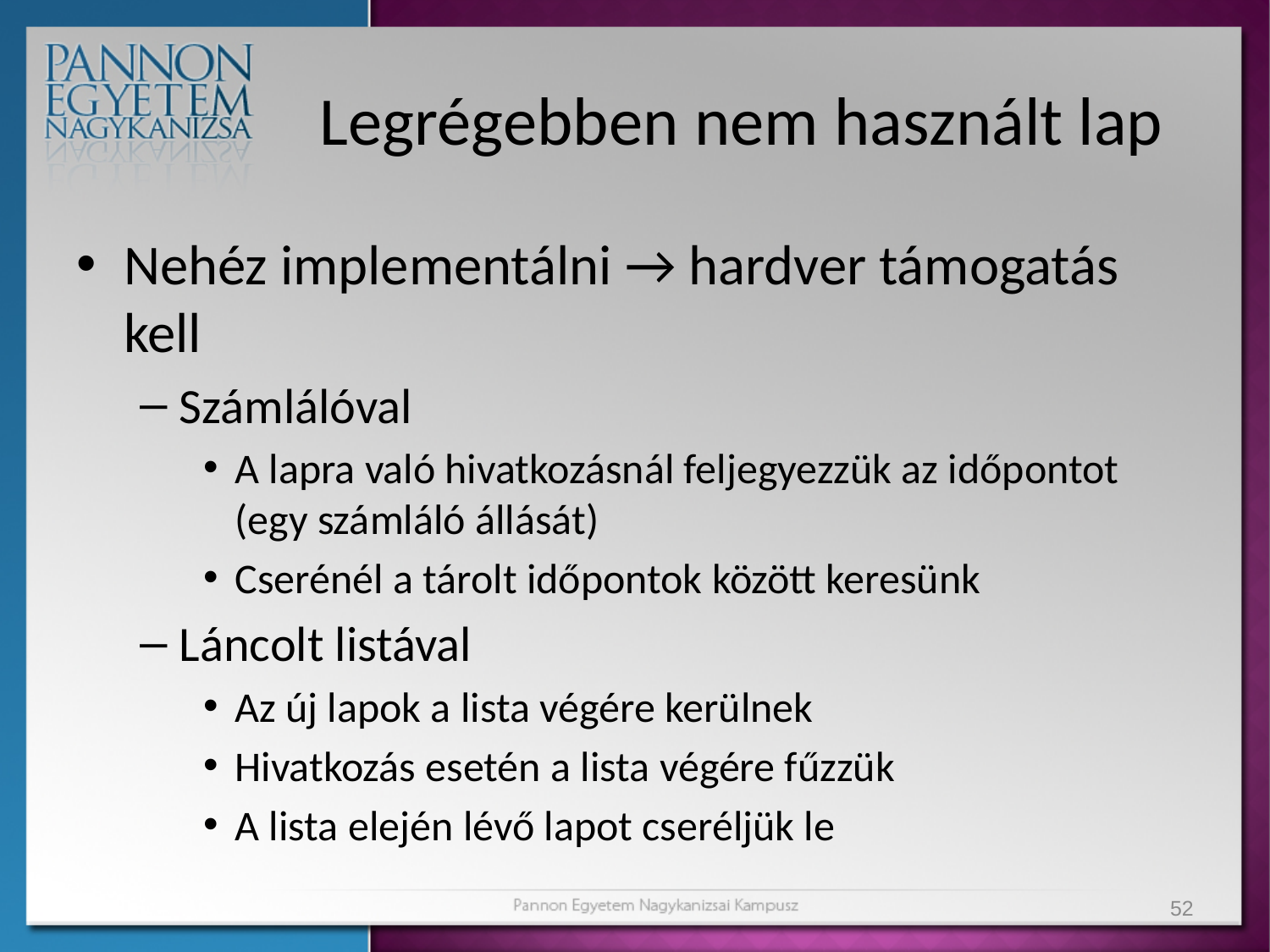

# Legrégebben nem használt lap
Nehéz implementálni → hardver támogatás kell
Számlálóval
A lapra való hivatkozásnál feljegyezzük az időpontot (egy számláló állását)
Cserénél a tárolt időpontok között keresünk
Láncolt listával
Az új lapok a lista végére kerülnek
Hivatkozás esetén a lista végére fűzzük
A lista elején lévő lapot cseréljük le
52